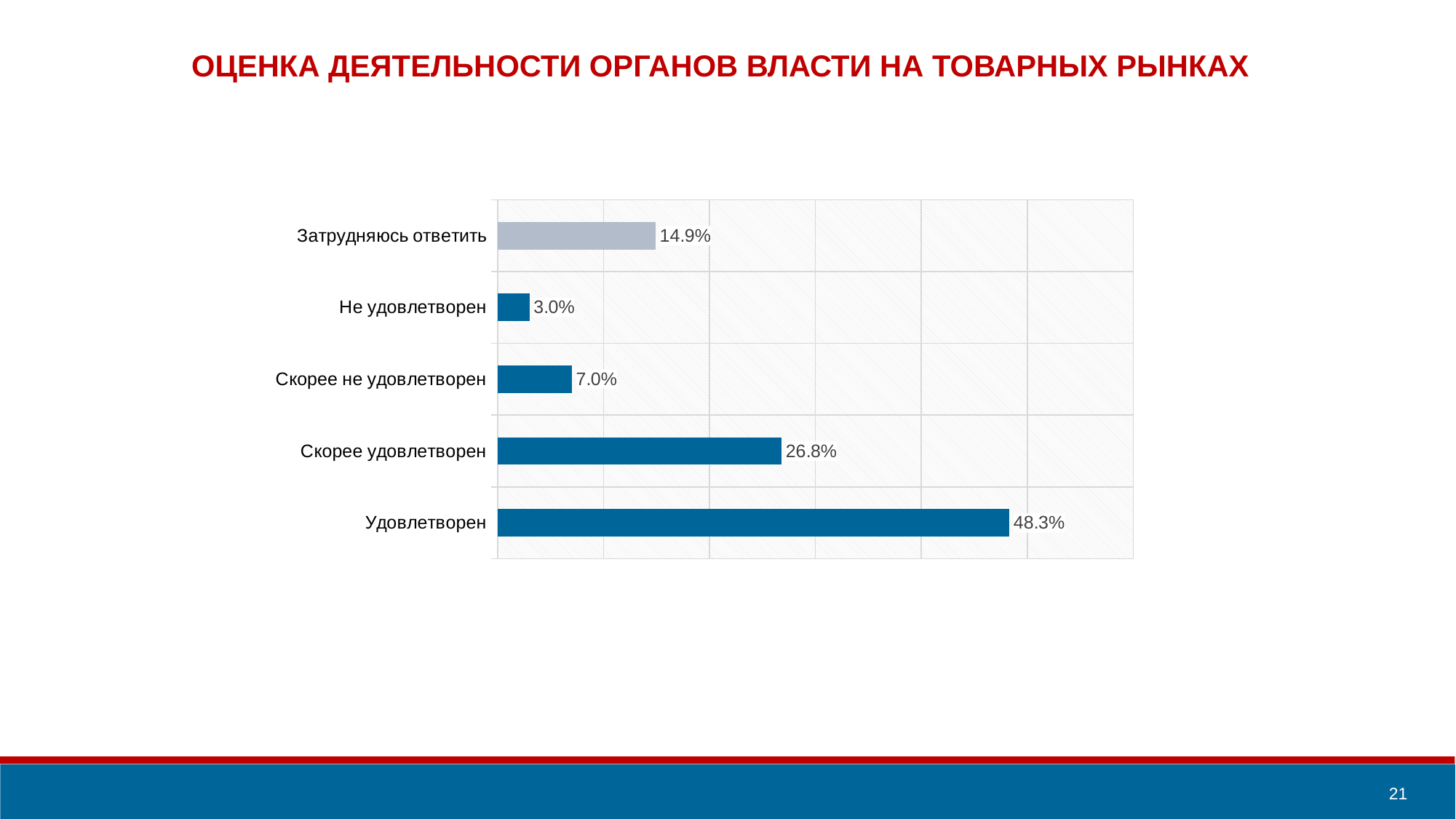

ОЦЕНКА ДЕЯТЕЛЬНОСТИ ОРГАНОВ ВЛАСТИ НА ТОВАРНЫХ РЫНКАХ

### Chart

| Category | % |
|---|---|
| Удовлетворен | 0.483 |
| Скорее удовлетворен | 0.268 |
| Скорее не удовлетворен | 0.07 |
| Не удовлетворен | 0.03 |
| Затрудняюсь ответить | 0.149 |
21